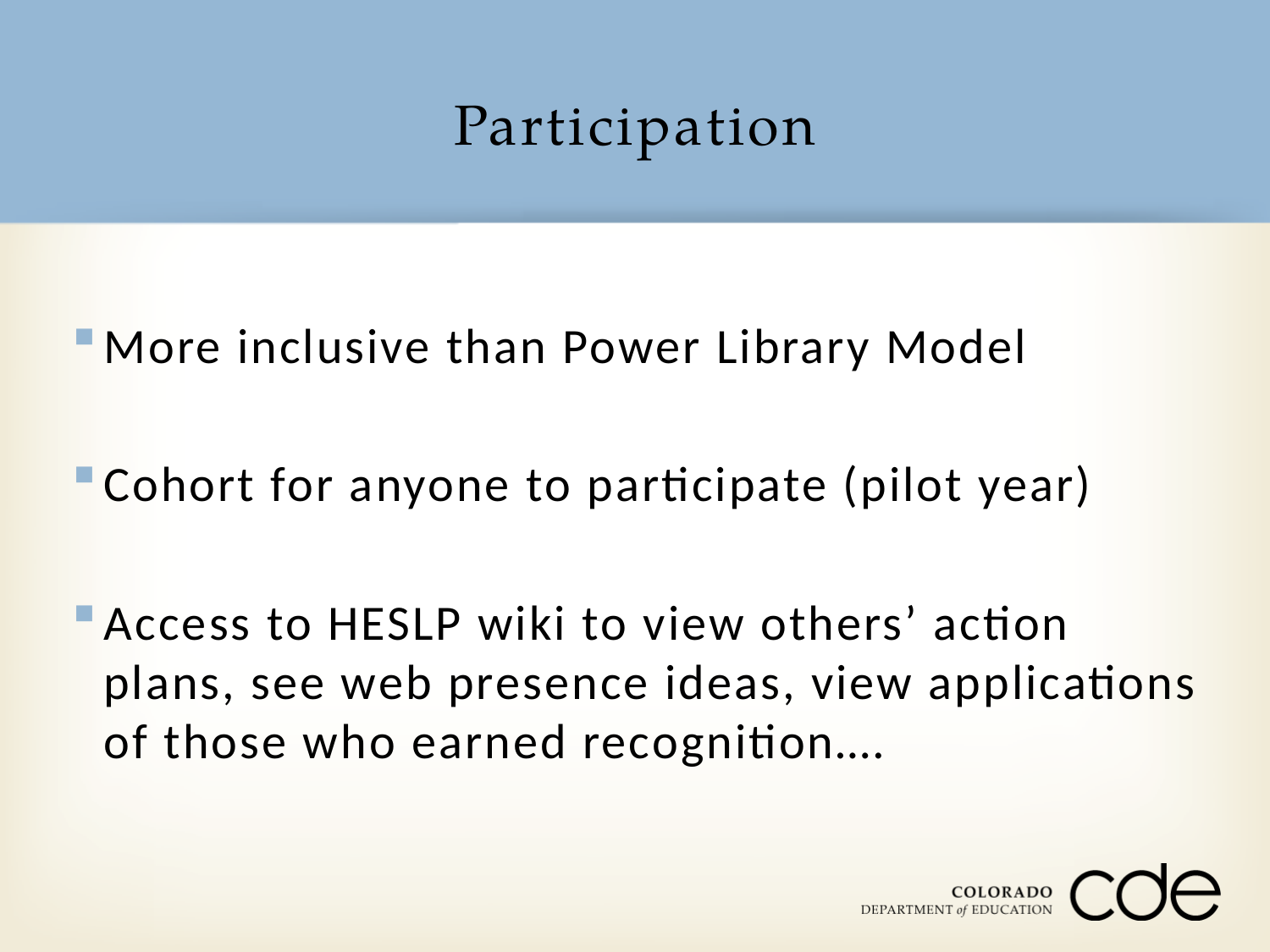

# Participation

More inclusive than Power Library Model

Cohort for anyone to participate (pilot year)

Access to HESLP wiki to view others’ action plans, see web presence ideas, view applications of those who earned recognition….